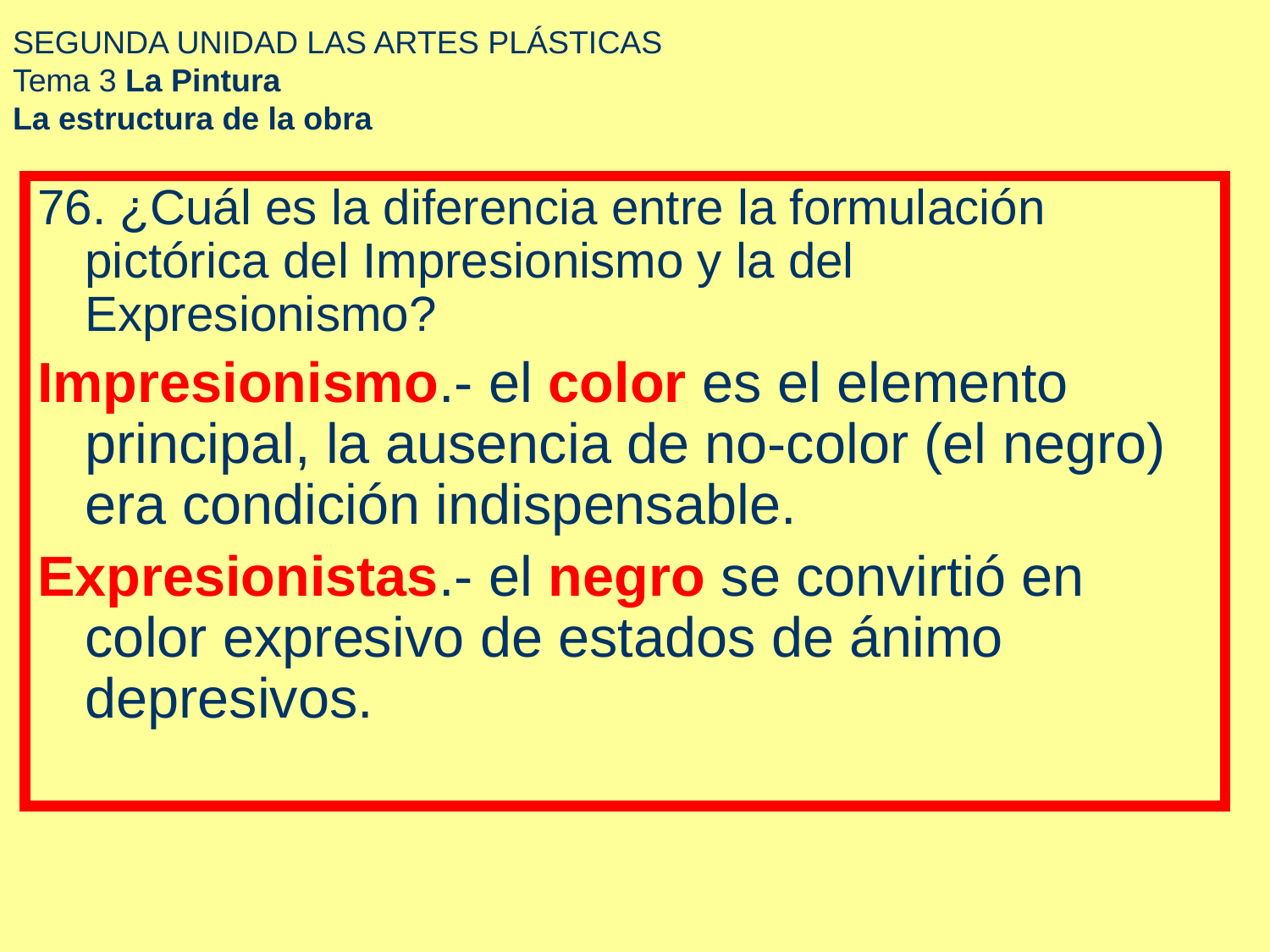

# SEGUNDA UNIDAD LAS ARTES PLÁSTICAS Tema 3 La Pintura La estructura de la obra
76. ¿Cuál es la diferencia entre la formulación pictórica del Impresionismo y la del Expresionismo?
Impresionismo.- el color es el elemento principal, la ausencia de no-color (el negro) era condición indispensable.
Expresionistas.- el negro se convirtió en color expresivo de estados de ánimo depresivos.